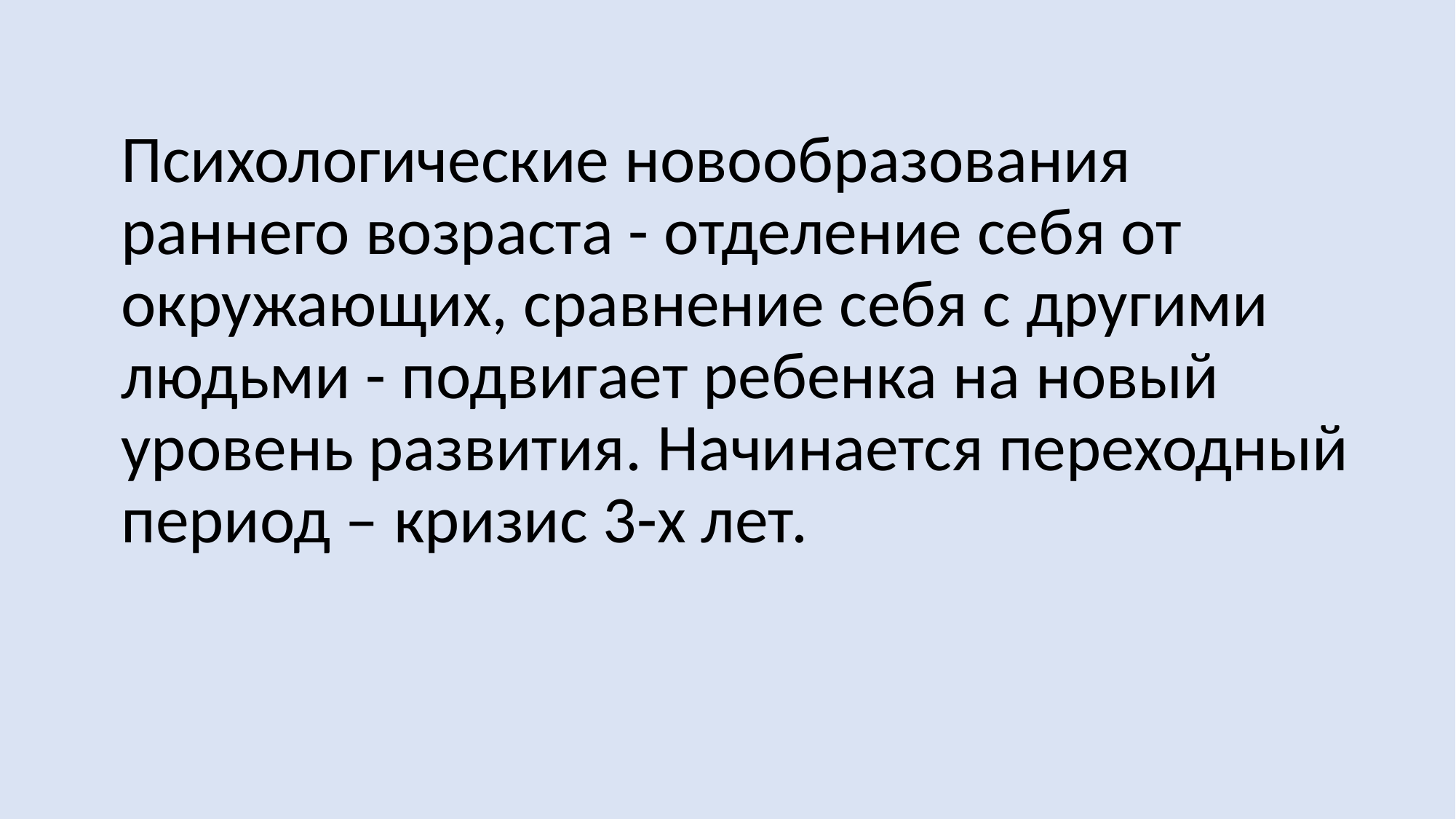

Психологические новообразования раннего возраста - отделение себя от окружающих, сравнение себя с другими людьми - подвигает ребенка на новый уровень развития. Начинается переходный период – кризис 3-х лет.